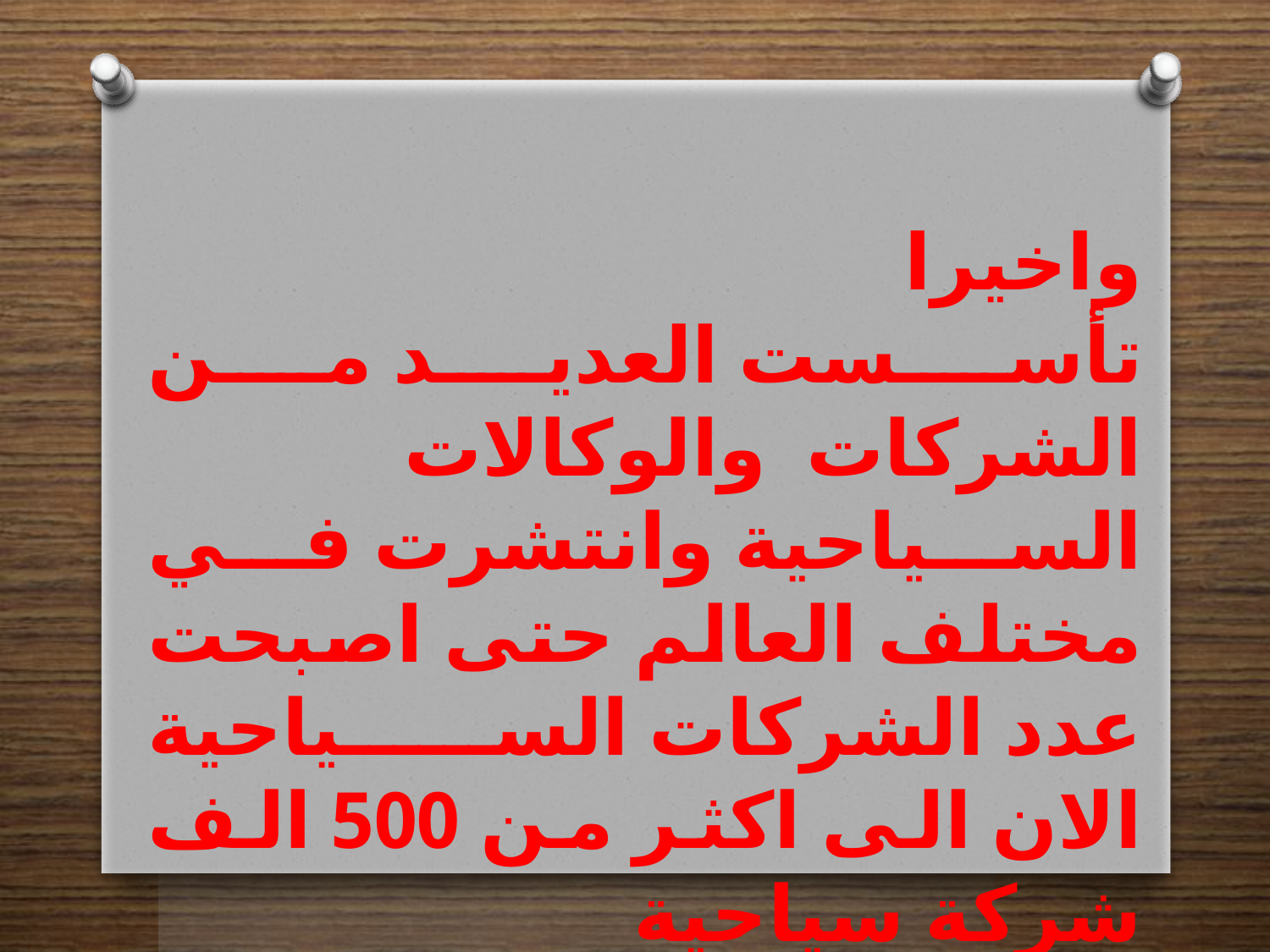

واخيرا
تأسست العديد من الشركات  والوكالات السياحية وانتشرت في مختلف العالم حتى اصبحت عدد الشركات السياحية الان الى اكثر من 500 الف شركة سياحية